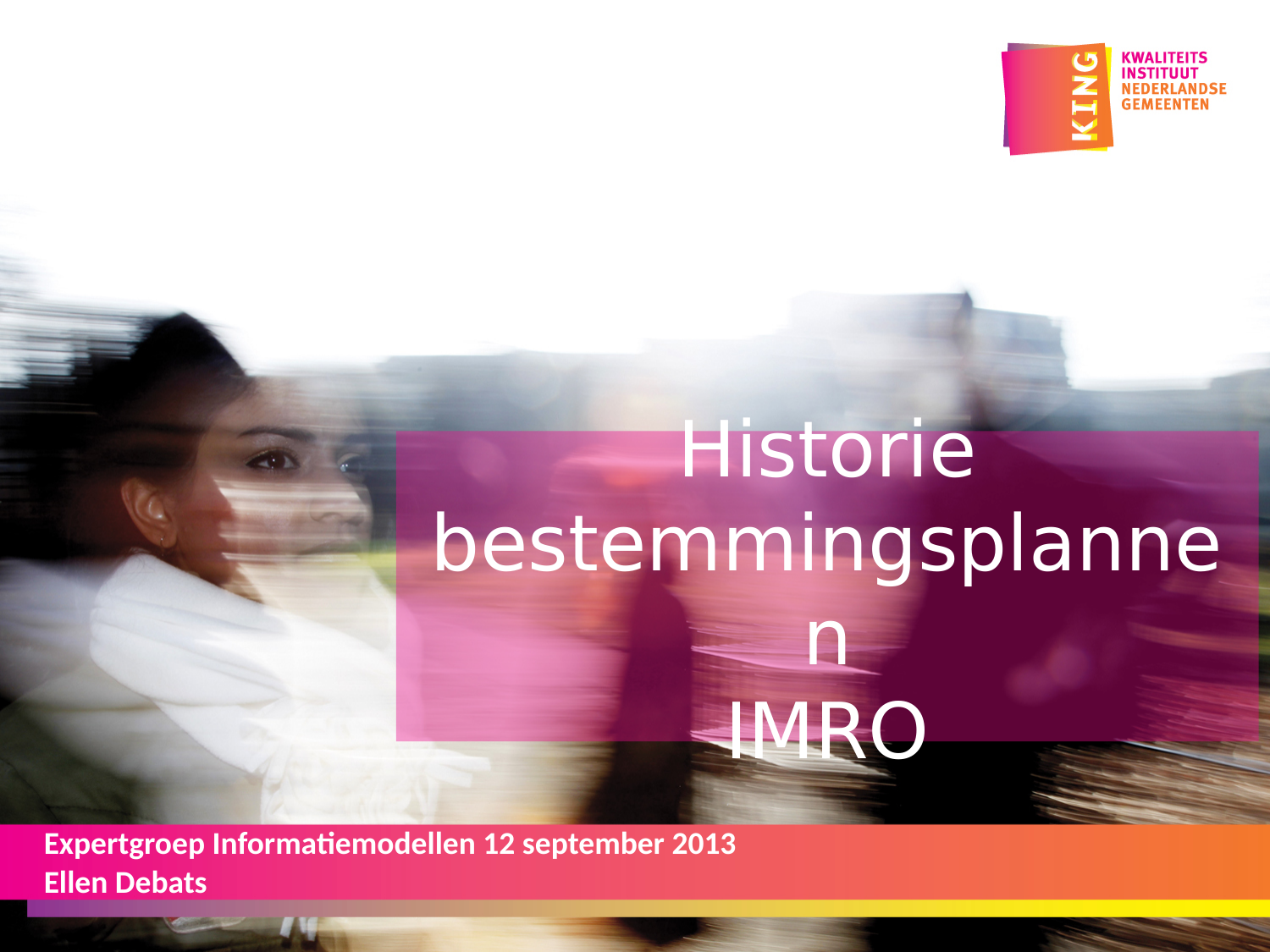

Historie
bestemmingsplannen
IMRO
Expertgroep Informatiemodellen 12 september 2013
Ellen Debats